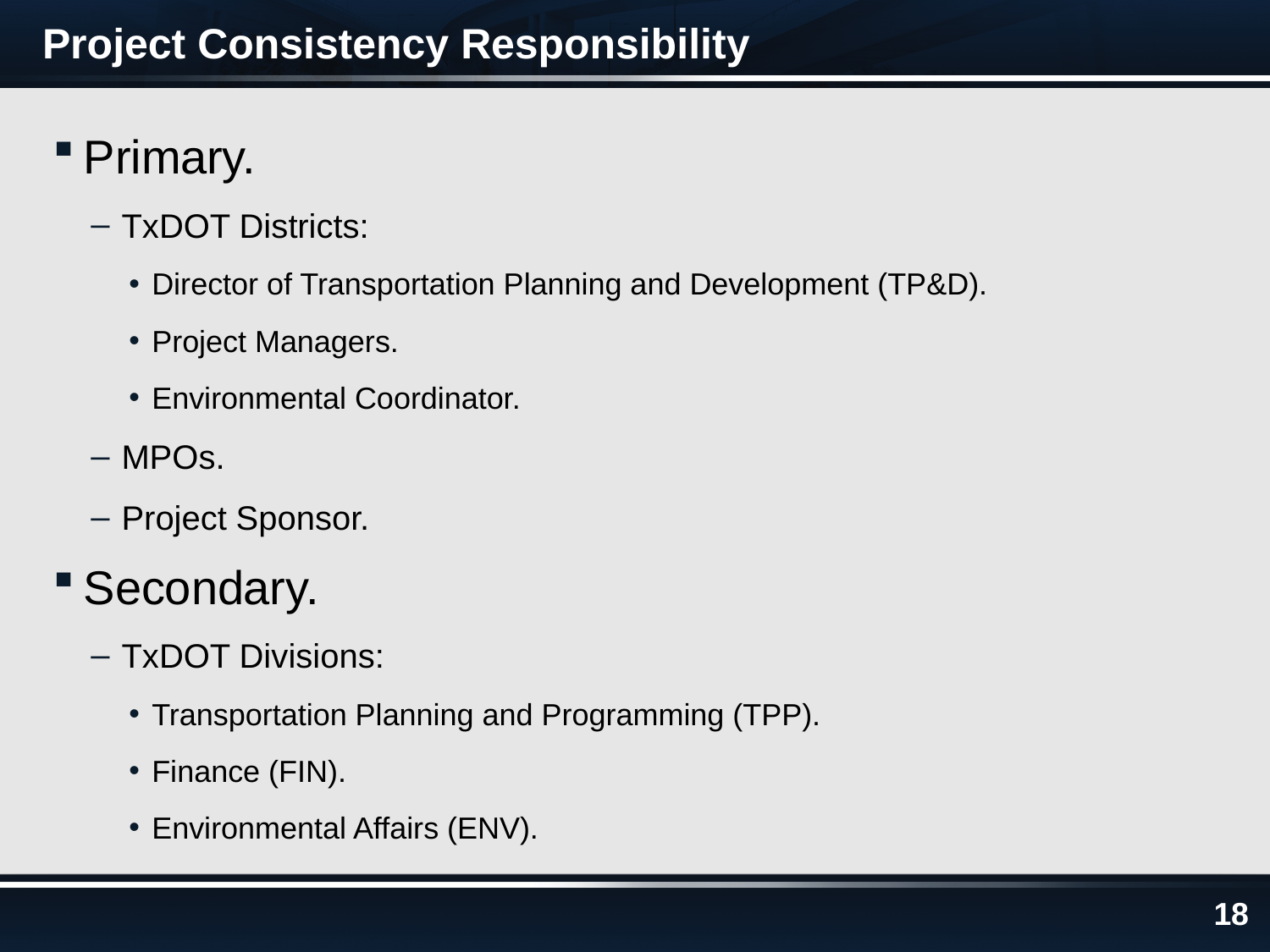

# Project Consistency Responsibility
Primary.
TxDOT Districts:
Director of Transportation Planning and Development (TP&D).
Project Managers.
Environmental Coordinator.
MPOs.
Project Sponsor.
Secondary.
TxDOT Divisions:
Transportation Planning and Programming (TPP).
Finance (FIN).
Environmental Affairs (ENV).